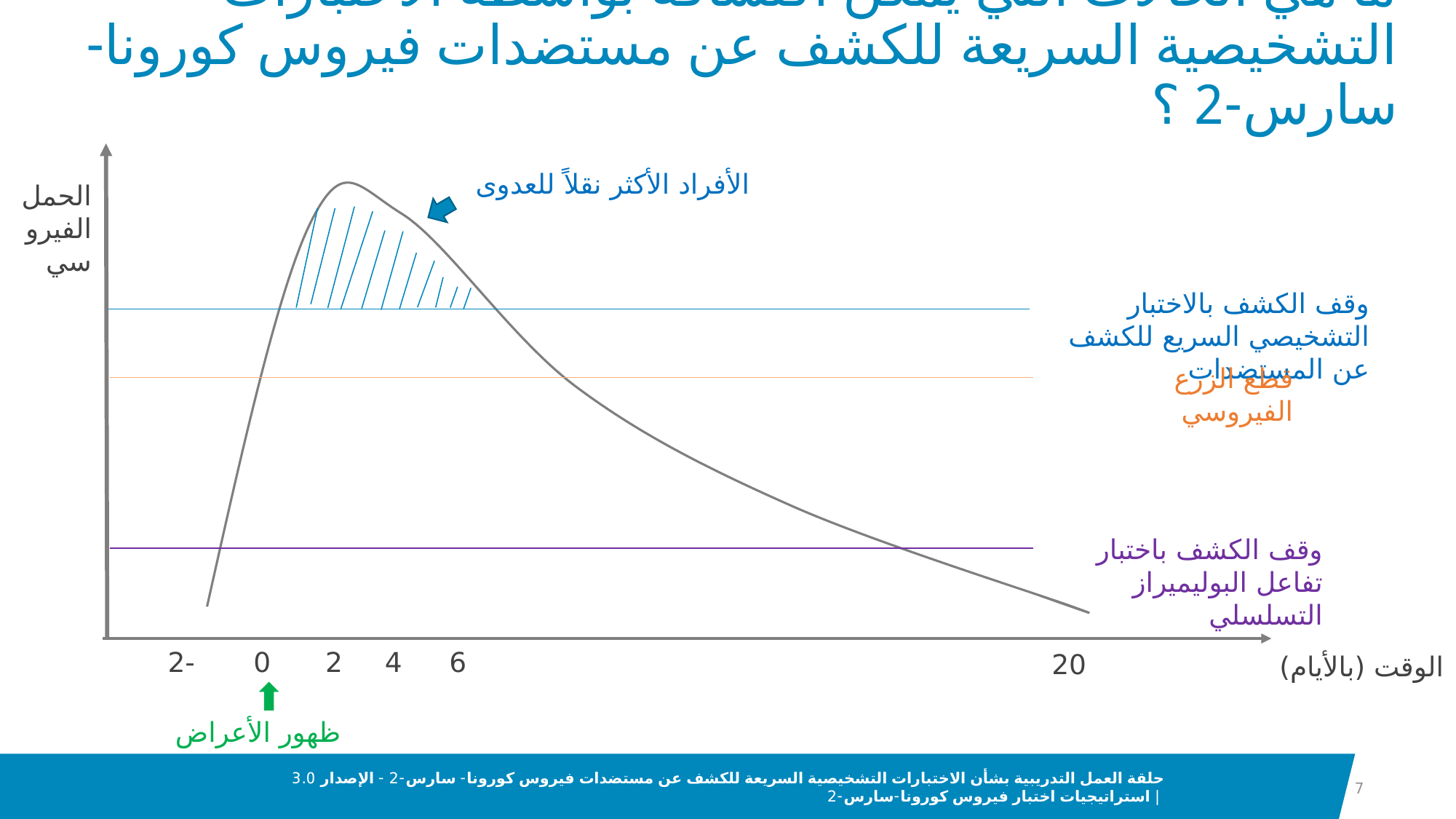

# ما هي الحالات التي يمكن اكتشافه بواسطة الاختبارات التشخيصية السريعة للكشف عن مستضدات فيروس كورونا- سارس-2 ؟
الأفراد الأكثر نقلاً للعدوى
الحمل الفيروسي

وقف الكشف بالاختبار التشخيصي السريع للكشف عن المستضدات
قطع الزرع الفيروسي
وقف الكشف باختبار تفاعل البوليميراز التسلسلي
-2
0
2
4
6
20
الوقت (بالأيام)

ظهور الأعراض
7
حلقة العمل التدريبية بشأن الاختبارات التشخيصية السريعة للكشف عن مستضدات فيروس كورونا- سارس-2 - الإصدار 3.0 | استراتيجيات اختبار فيروس كورونا-سارس-2